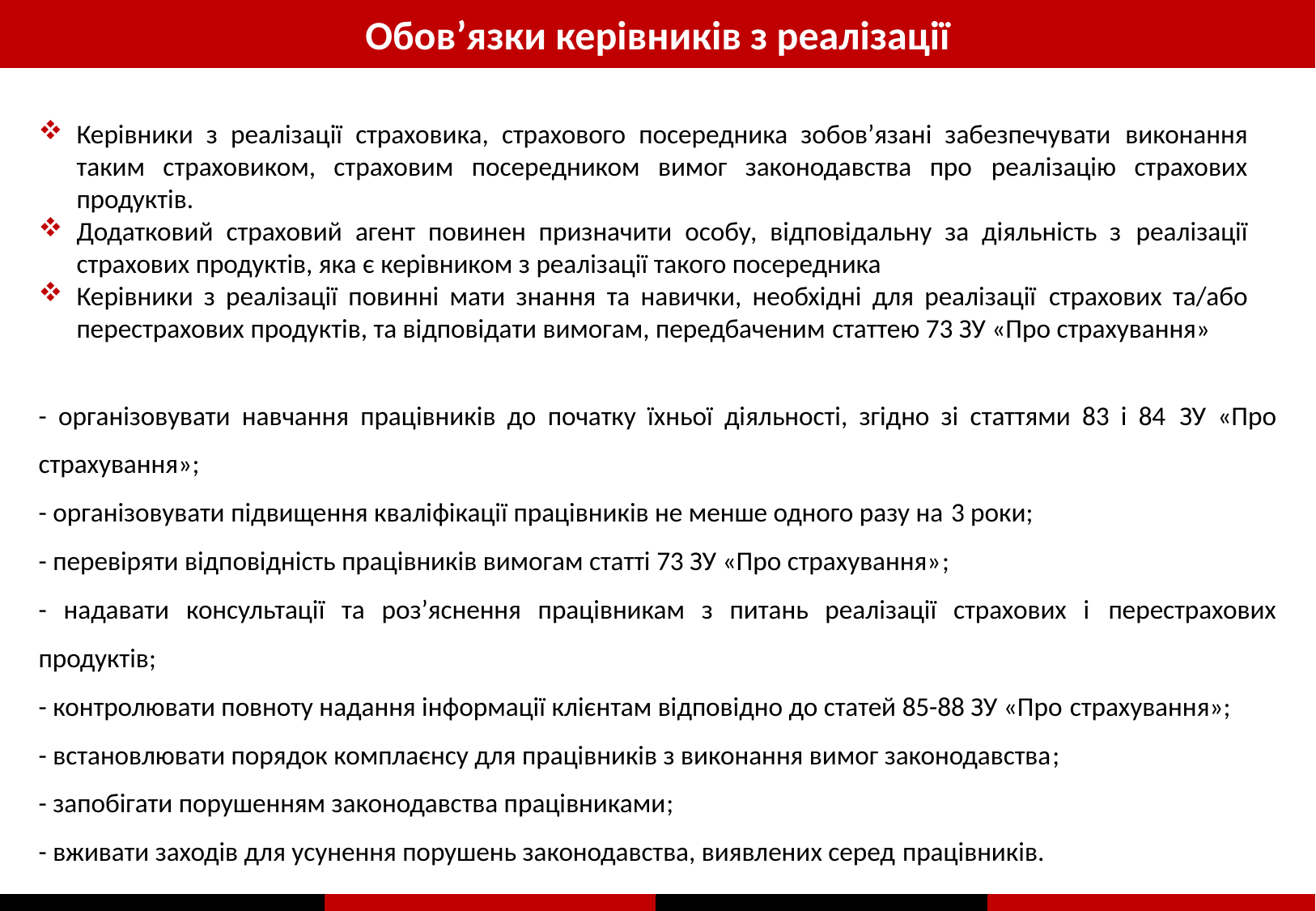

Обов’язки керівників з реалізації
Керівники з реалізації страховика, страхового посередника зобов’язані забезпечувати виконання таким страховиком, страховим посередником вимог законодавства про реалізацію страхових продуктів.
Додатковий страховий агент повинен призначити особу, відповідальну за діяльність з реалізації страхових продуктів, яка є керівником з реалізації такого посередника
Керівники з реалізації повинні мати знання та навички, необхідні для реалізації страхових та/або перестрахових продуктів, та відповідати вимогам, передбаченим статтею 73 ЗУ «Про страхування»
- організовувати навчання працівників до початку їхньої діяльності, згідно зі статтями 83 і 84 ЗУ «Про страхування»;
- організовувати підвищення кваліфікації працівників не менше одного разу на 3 роки;
- перевіряти відповідність працівників вимогам статті 73 ЗУ «Про страхування»;
- надавати консультації та роз’яснення працівникам з питань реалізації страхових і перестрахових продуктів;
- контролювати повноту надання інформації клієнтам відповідно до статей 85-88 ЗУ «Про страхування»;
- встановлювати порядок комплаєнсу для працівників з виконання вимог законодавства;
- запобігати порушенням законодавства працівниками;
- вживати заходів для усунення порушень законодавства, виявлених серед працівників.